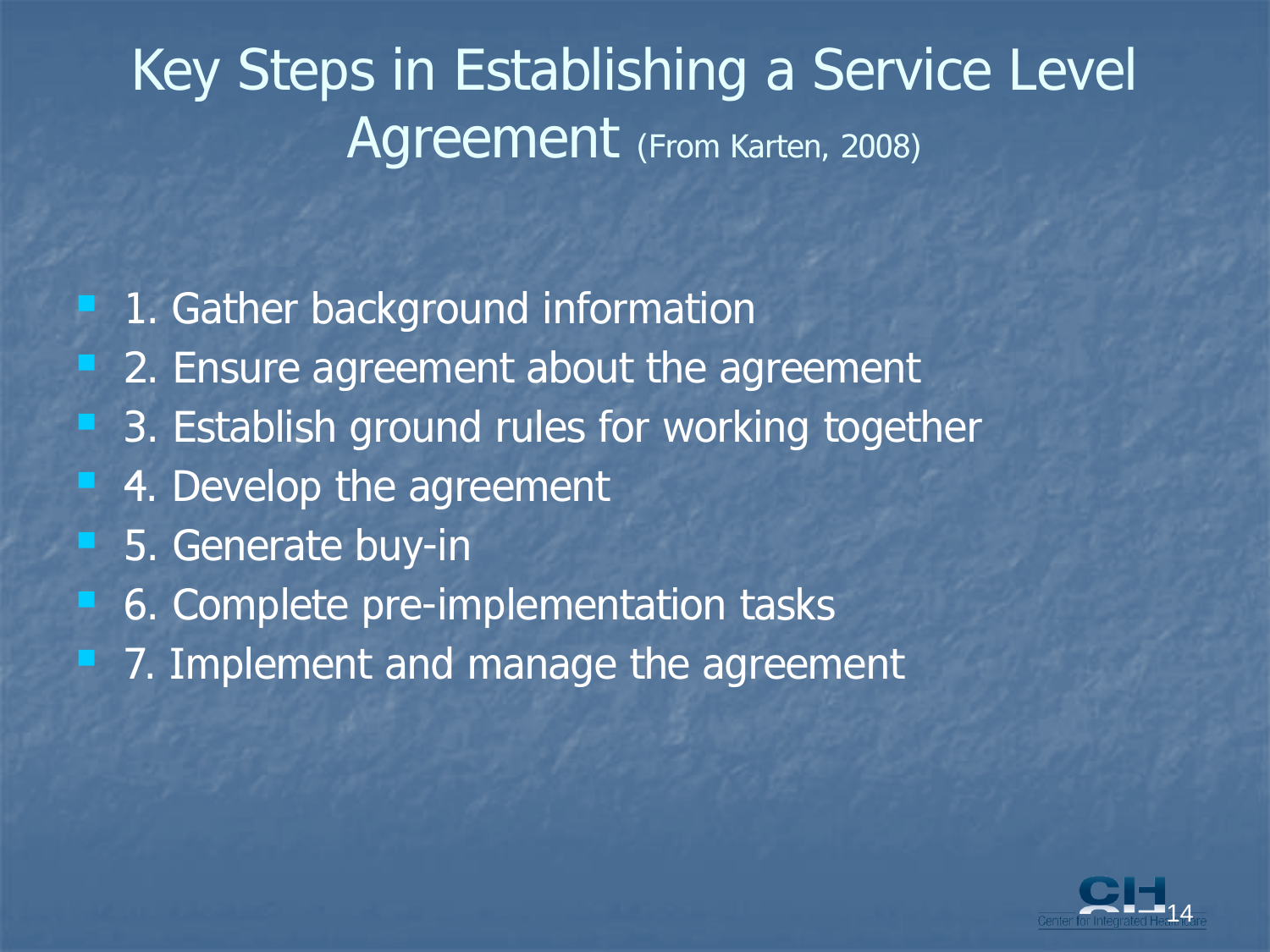

# Key Steps in Establishing a Service Level Agreement (From Karten, 2008)
1. Gather background information
2. Ensure agreement about the agreement
3. Establish ground rules for working together
4. Develop the agreement
5. Generate buy-in
6. Complete pre-implementation tasks
7. Implement and manage the agreement

14